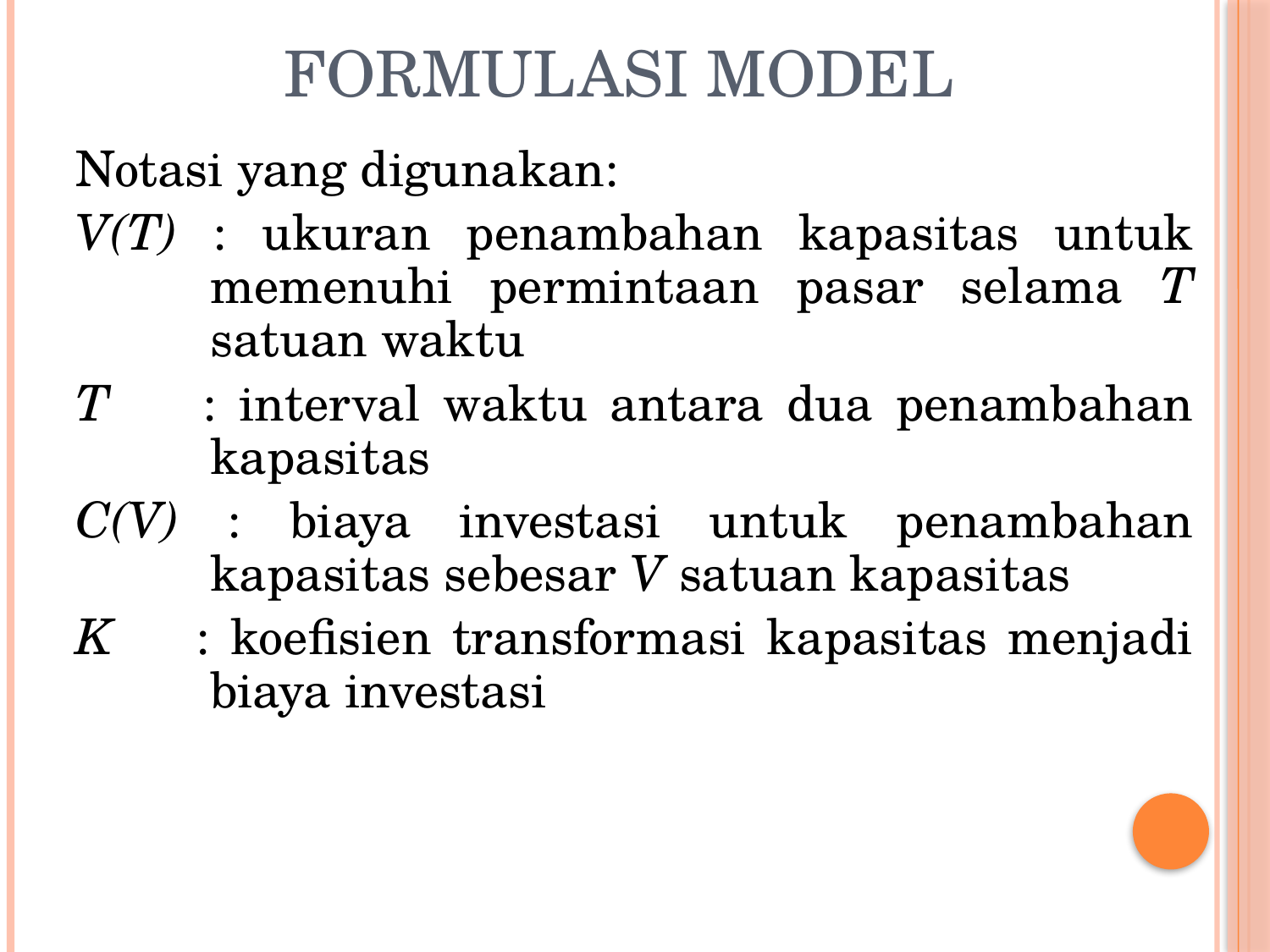

# Formulasi Model
Notasi yang digunakan:
V(T) : ukuran penambahan kapasitas untuk memenuhi permintaan pasar selama T satuan waktu
T    : interval waktu antara dua penambahan kapasitas
C(V) : biaya investasi untuk penambahan kapasitas sebesar V satuan kapasitas
K    : koefisien transformasi kapasitas menjadi biaya investasi